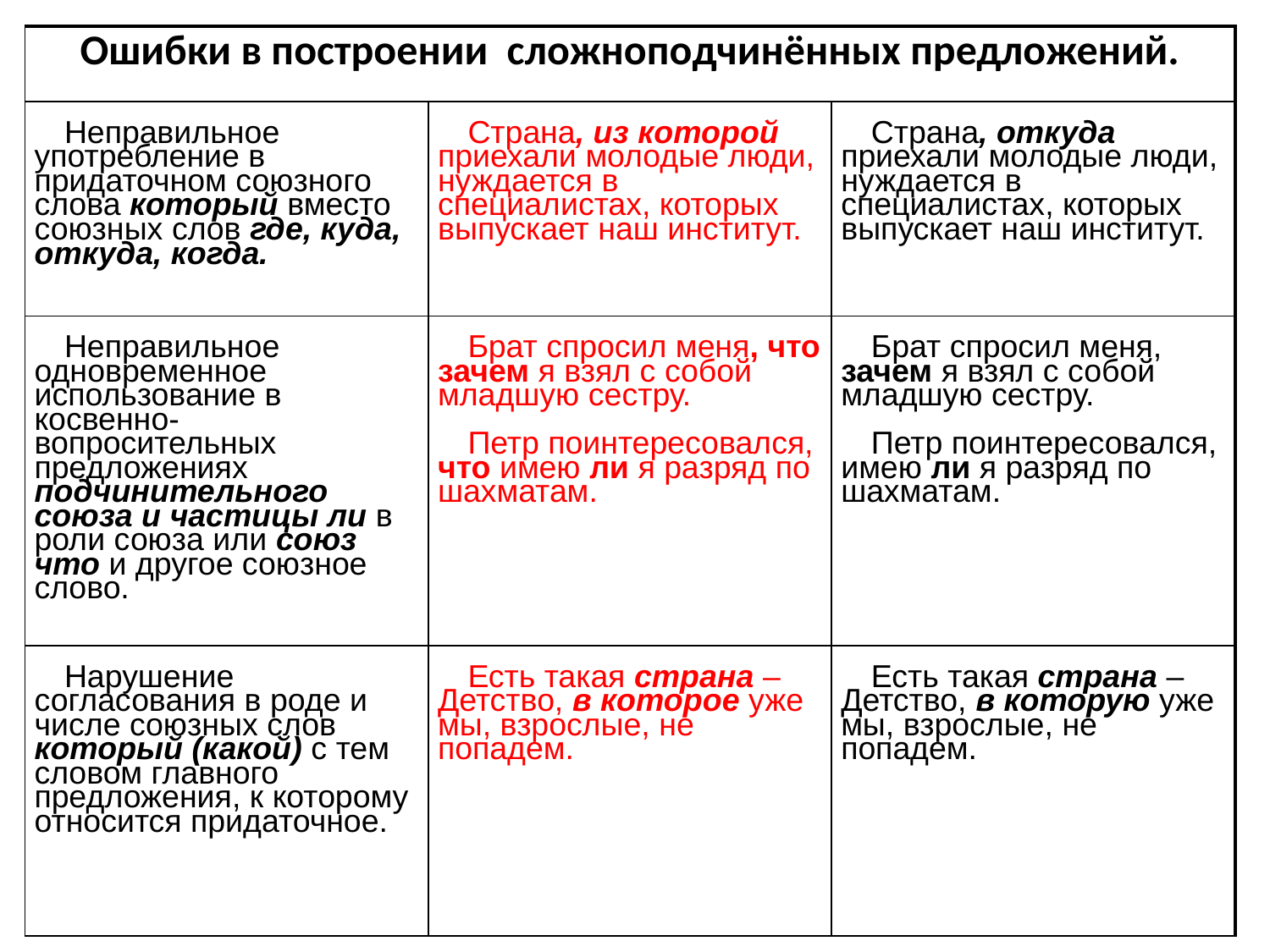

| Ошибки в построении сложноподчинённых предложений. |  |  |
| --- | --- | --- |
| Неправильное употребление в придаточном союзного слова который вместо союзных слов где, куда, откуда, когда. | Страна, из которой приехали молодые люди, нуждается в специалистах, которых выпускает наш институт. | Страна, откуда приехали молодые люди, нуждается в специалистах, которых выпускает наш институт. |
| Неправильное одновременное использование в косвенно-вопросительных предложениях подчинительного союза и частицы ли в роли союза или союз что и другое союзное слово. | Брат спросил меня, что зачем я взял с собой младшую сестру. Петр поинтересовался, что имею ли я разряд по шахматам. | Брат спросил меня, зачем я взял с собой младшую сестру. Петр поинтересовался, имею ли я разряд по шахматам. |
| Нарушение согласования в роде и числе союзных слов который (какой) с тем словом главного предложения, к которому относится придаточное. | Есть такая страна – Детство, в которое уже мы, взрослые, не попадем. | Есть такая страна – Детство, в которую уже мы, взрослые, не попадем. |